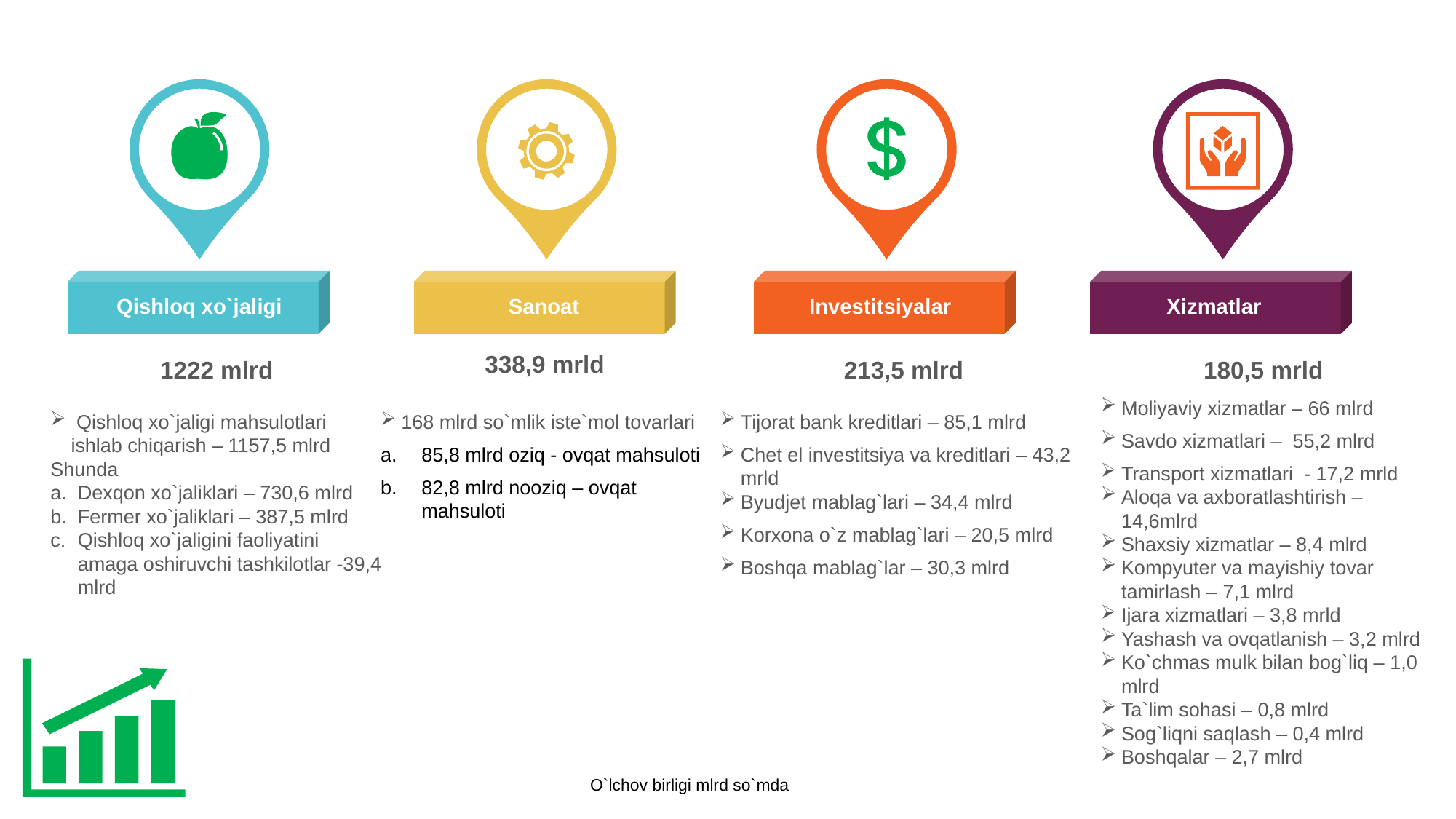

Sanoat
Qishloq xo`jaligi
Investitsiyalar
Xizmatlar
338,9 mrld
180,5 mrld
Moliyaviy xizmatlar – 66 mlrd
Savdo xizmatlari –  55,2 mlrd
Transport xizmatlari  - 17,2 mrld
Aloqa va axboratlashtirish – 14,6mlrd
Shaxsiy xizmatlar – 8,4 mlrd
Kompyuter va mayishiy tovar tamirlash – 7,1 mlrd
Ijara xizmatlari – 3,8 mrld
Yashash va ovqatlanish – 3,2 mlrd
Ko`chmas mulk bilan bog`liq – 1,0 mlrd
Ta`lim sohasi – 0,8 mlrd
Sog`liqni saqlash – 0,4 mlrd
Boshqalar – 2,7 mlrd

1222 mlrd
 Qishloq xo`jaligi mahsulotlari ishlab chiqarish – 1157,5 mlrd
Shunda
Dexqon xo`jaliklari – 730,6 mlrd
Fermer xo`jaliklari – 387,5 mlrd
Qishloq xo`jaligini faoliyatini amaga oshiruvchi tashkilotlar -39,4 mlrd
213,5 mlrd
Tijorat bank kreditlari – 85,1 mlrd
Chet el investitsiya va kreditlari – 43,2 mrld
Byudjet mablag`lari – 34,4 mlrd
Korxona o`z mablag`lari – 20,5 mlrd
Boshqa mablag`lar – 30,3 mlrd

168 mlrd so`mlik iste`mol tovarlari
85,8 mlrd oziq - ovqat mahsuloti
82,8 mlrd nooziq – ovqat mahsuloti

O`lchov birligi mlrd so`mda